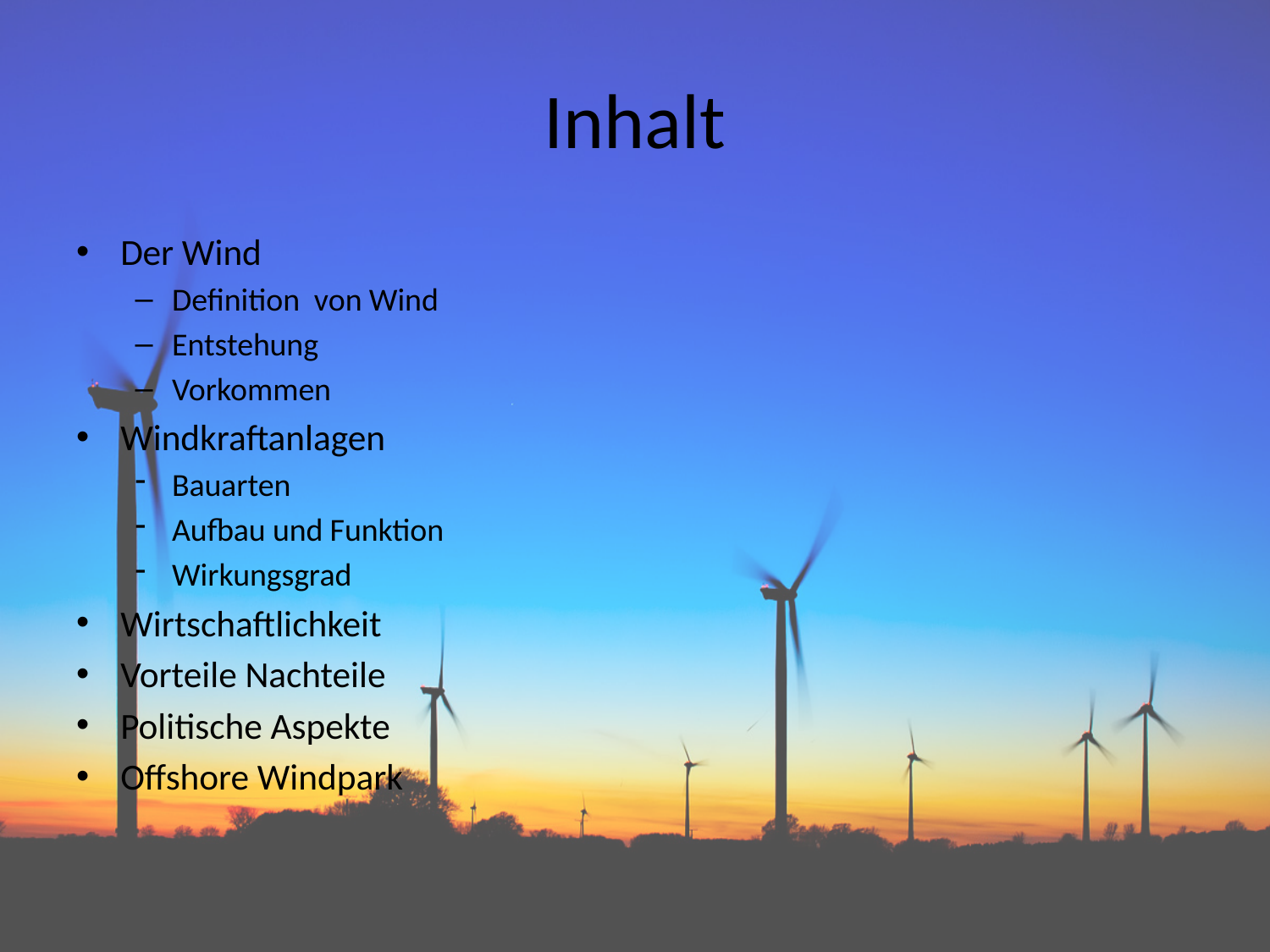

# Inhalt
Der Wind
Definition  von Wind
Entstehung
Vorkommen
Windkraftanlagen
Bauarten
Aufbau und Funktion
Wirkungsgrad
Wirtschaftlichkeit
Vorteile Nachteile
Politische Aspekte
Offshore Windpark